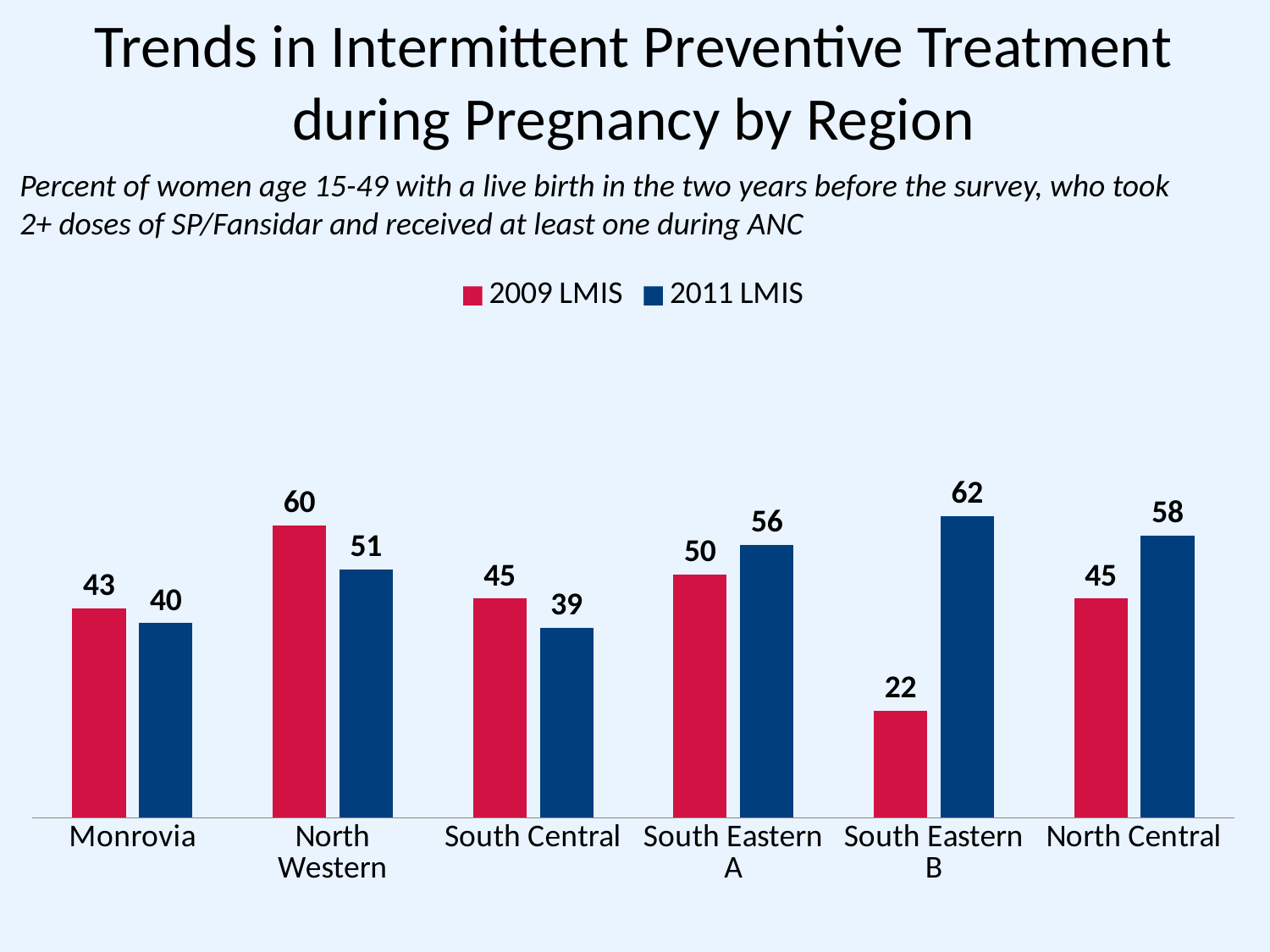

Trends in Intermittent Preventive Treatment during Pregnancy by Region
Percent of women age 15-49 with a live birth in the two years before the survey, who took 2+ doses of SP/Fansidar and received at least one during ANC

### Chart

| Category | 2009 LMIS | 2011 LMIS |
|---|---|---|
| Monrovia | 43.0 | 40.0 |
| North Western | 60.0 | 51.0 |
| South Central | 45.0 | 39.0 |
| South Eastern A | 50.0 | 56.0 |
| South Eastern B | 22.0 | 62.0 |
| North Central | 45.0 | 58.0 |